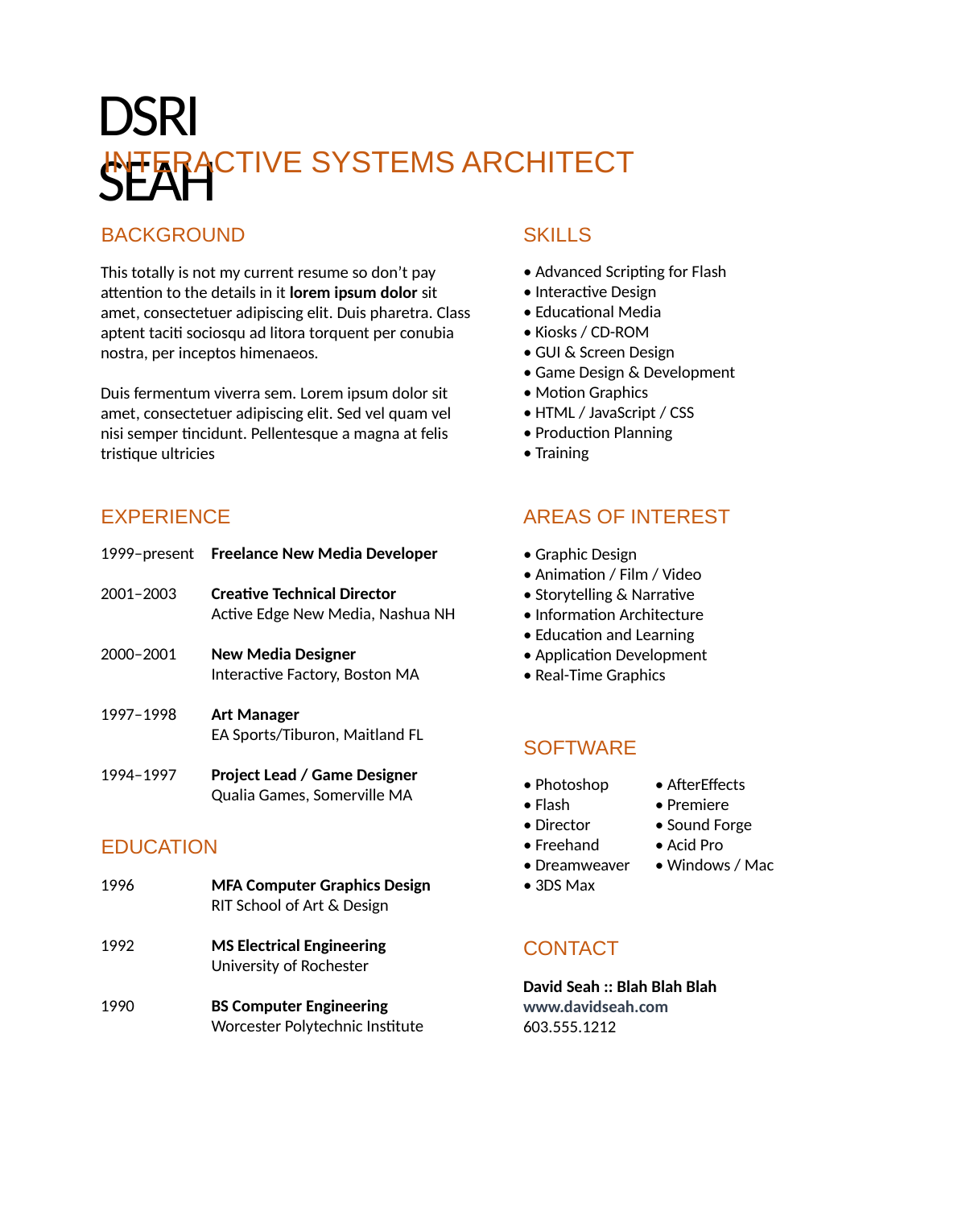

# DSRI SEAH
INTERACTIVE SYSTEMS ARCHITECT
BACKGROUND
SKILLS
• Advanced Scripting for Flash
• Interactive Design
• Educational Media
• Kiosks / CD-ROM
• GUI & Screen Design
• Game Design & Development
• Motion Graphics
• HTML / JavaScript / CSS
• Production Planning
• Training
This totally is not my current resume so don’t pay attention to the details in it lorem ipsum dolor sit amet, consectetuer adipiscing elit. Duis pharetra. Class aptent taciti sociosqu ad litora torquent per conubia nostra, per inceptos himenaeos.

Duis fermentum viverra sem. Lorem ipsum dolor sit amet, consectetuer adipiscing elit. Sed vel quam vel nisi semper tincidunt. Pellentesque a magna at felis tristique ultricies

EXPERIENCE
1999–present

2001–2003

2000–2001

1997–1998

1994–1997
Freelance New Media Developer

Creative Technical Director
Active Edge New Media, Nashua NH

New Media Designer
Interactive Factory, Boston MA

Art Manager
EA Sports/Tiburon, Maitland FL

Project Lead / Game Designer
Qualia Games, Somerville MA
AREAS OF INTEREST
• Graphic Design
• Animation / Film / Video
• Storytelling & Narrative
• Information Architecture
• Education and Learning
• Application Development
• Real-Time Graphics
SOFTWARE
• Photoshop
• Flash
• Director
• Freehand
• Dreamweaver
• 3DS Max
• AfterEffects
• Premiere
• Sound Forge
• Acid Pro
• Windows / Mac
EDUCATION
1996

1992

1990
MFA Computer Graphics Design
RIT School of Art & Design

MS Electrical Engineering
University of Rochester

BS Computer Engineering
Worcester Polytechnic Institute
CONTACT
David Seah :: Blah Blah Blah
www.davidseah.com
603.555.1212